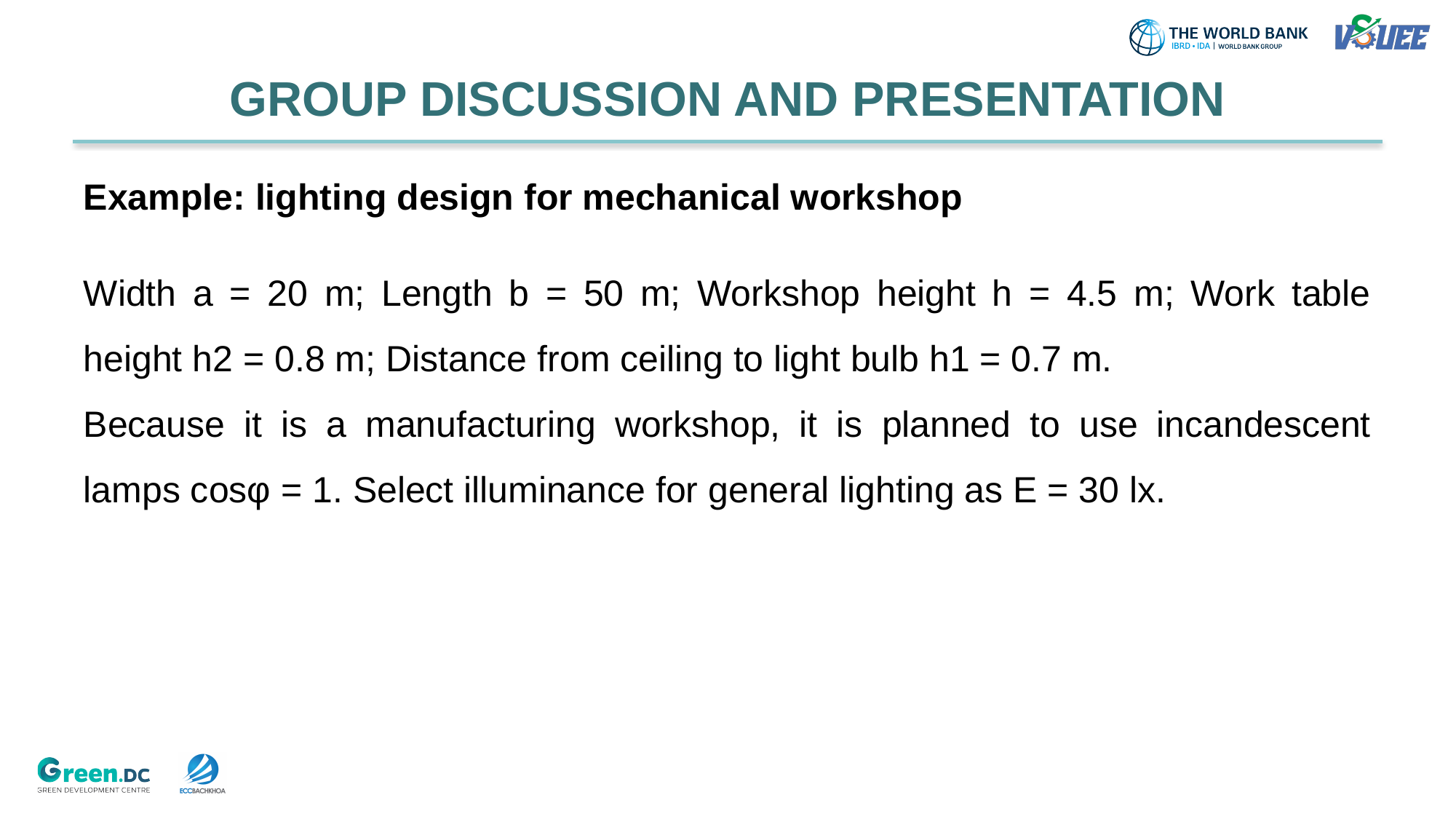

# GROUP DISCUSSION AND PRESENTATION
Example: lighting design for mechanical workshop
Width a = 20 m; Length b = 50 m; Workshop height h = 4.5 m; Work table height h2 = 0.8 m; Distance from ceiling to light bulb h1 = 0.7 m.
Because it is a manufacturing workshop, it is planned to use incandescent lamps cosφ = 1. Select illuminance for general lighting as E = 30 lx.